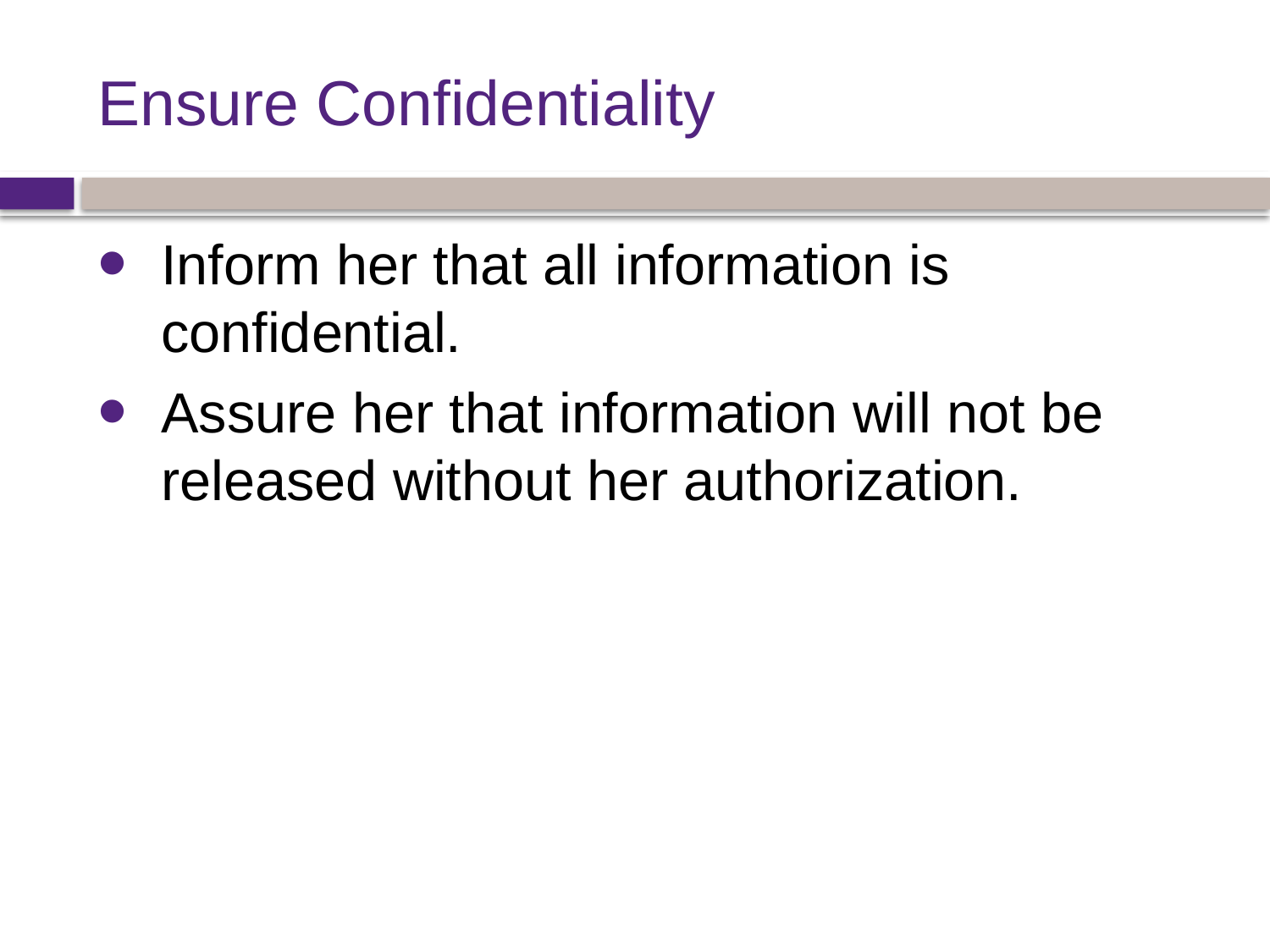

# Ensure Confidentiality
Inform her that all information is confidential.
Assure her that information will not be released without her authorization.